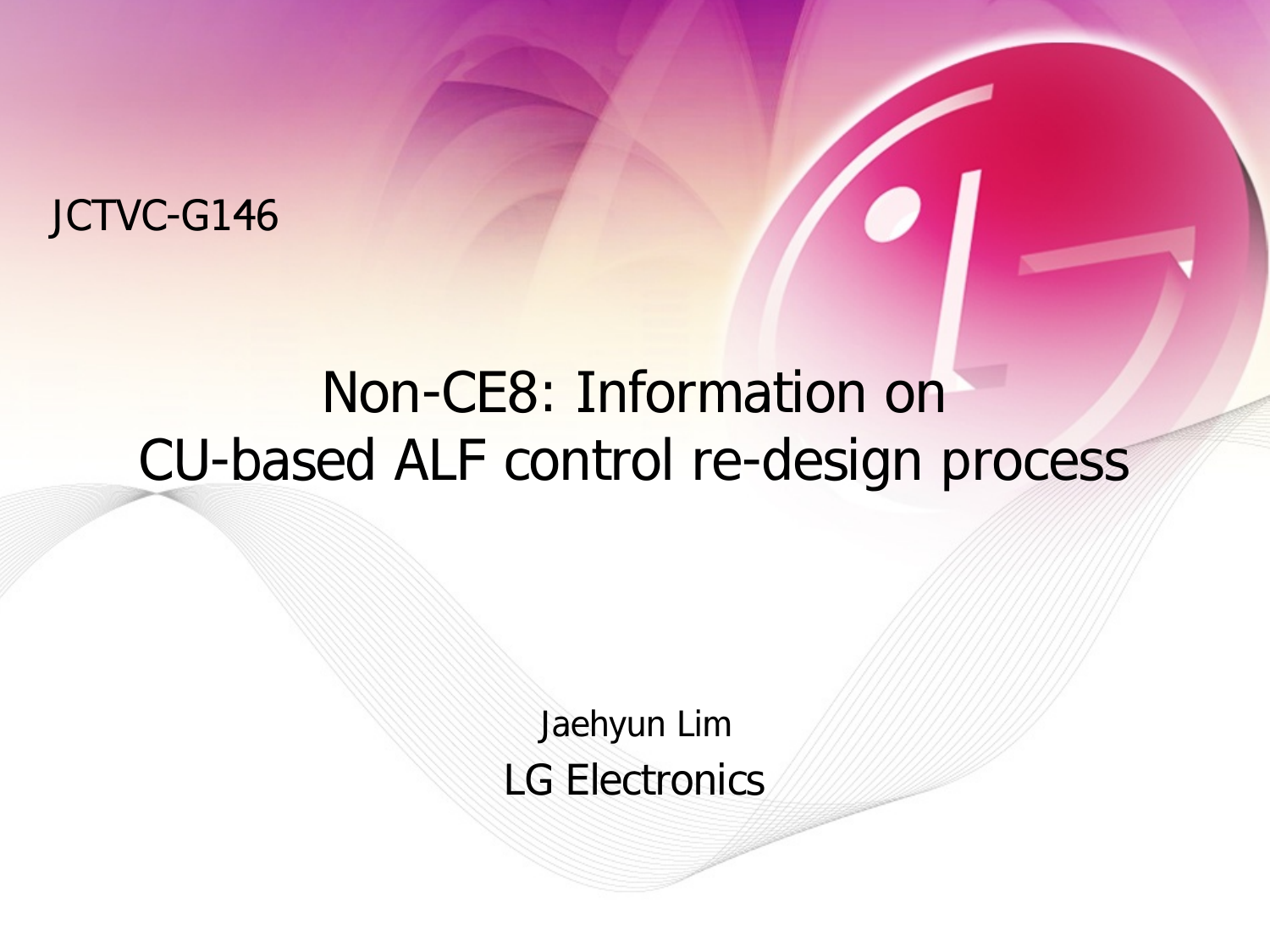

JCTVC-G146
# Non-CE8: Information on CU-based ALF control re-design process
Jaehyun Lim
LG Electronics